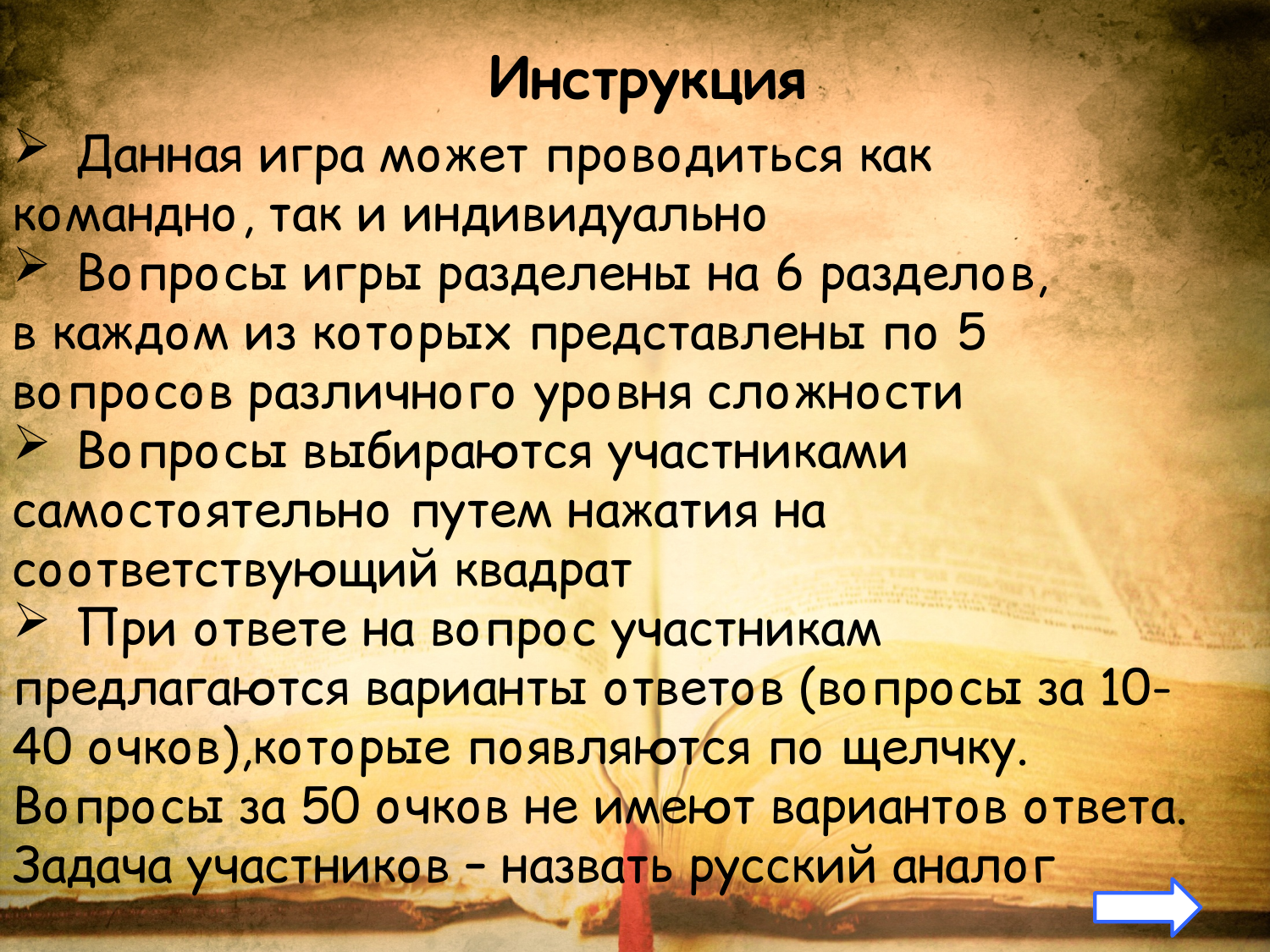

Инструкция
Данная игра может проводиться как
командно, так и индивидуально
Вопросы игры разделены на 6 разделов,
в каждом из которых представлены по 5
вопросов различного уровня сложности
Вопросы выбираются участниками
самостоятельно путем нажатия на
соответствующий квадрат
При ответе на вопрос участникам
предлагаются варианты ответов (вопросы за 10-40 очков),которые появляются по щелчку. Вопросы за 50 очков не имеют вариантов ответа. Задача участников – назвать русский аналог